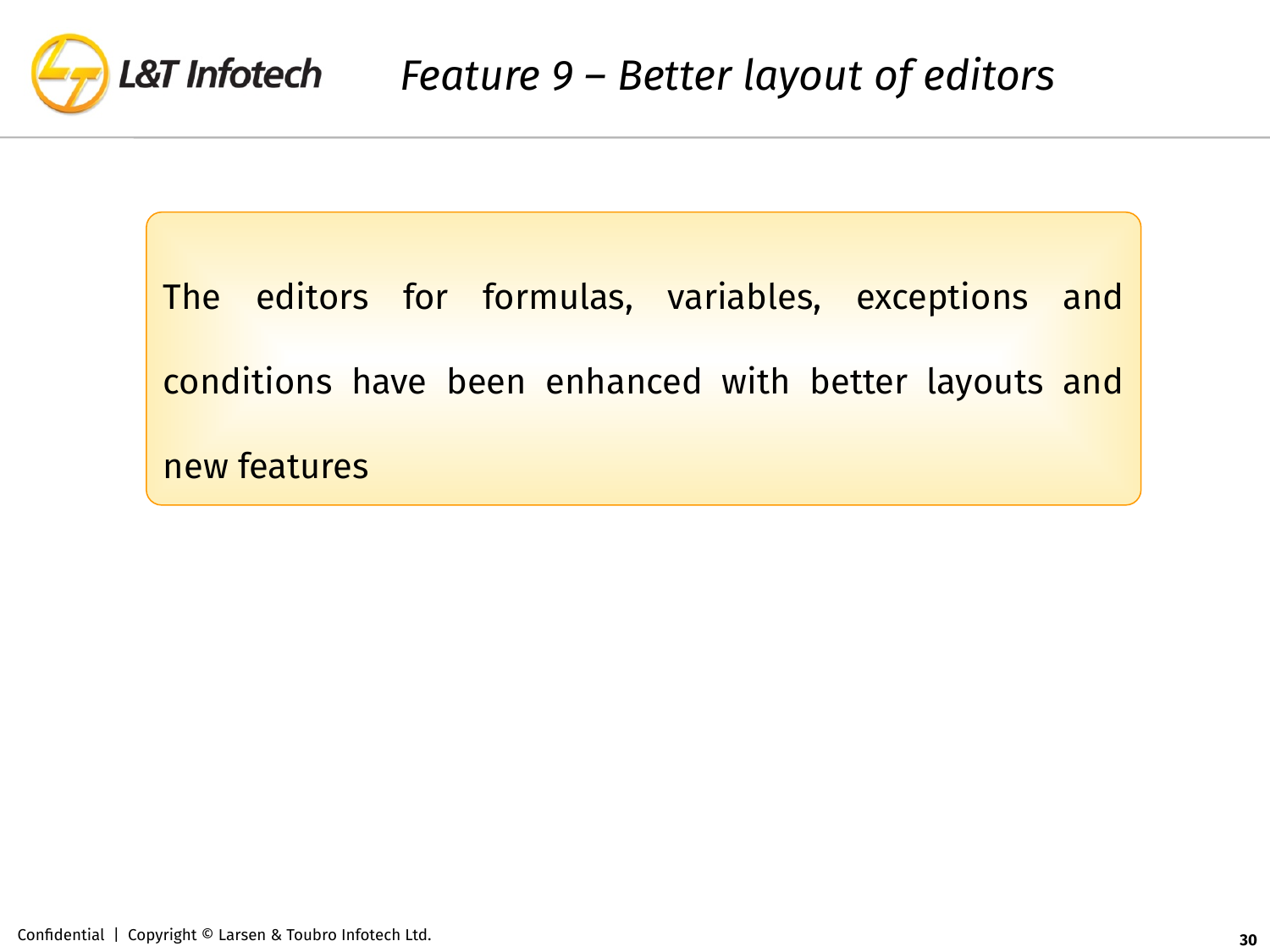

# Feature 9 – Better layout of editors
The editors for formulas, variables, exceptions and conditions have been enhanced with better layouts and new features
Confidential  |  Copyright © Larsen & Toubro Infotech Ltd.
30